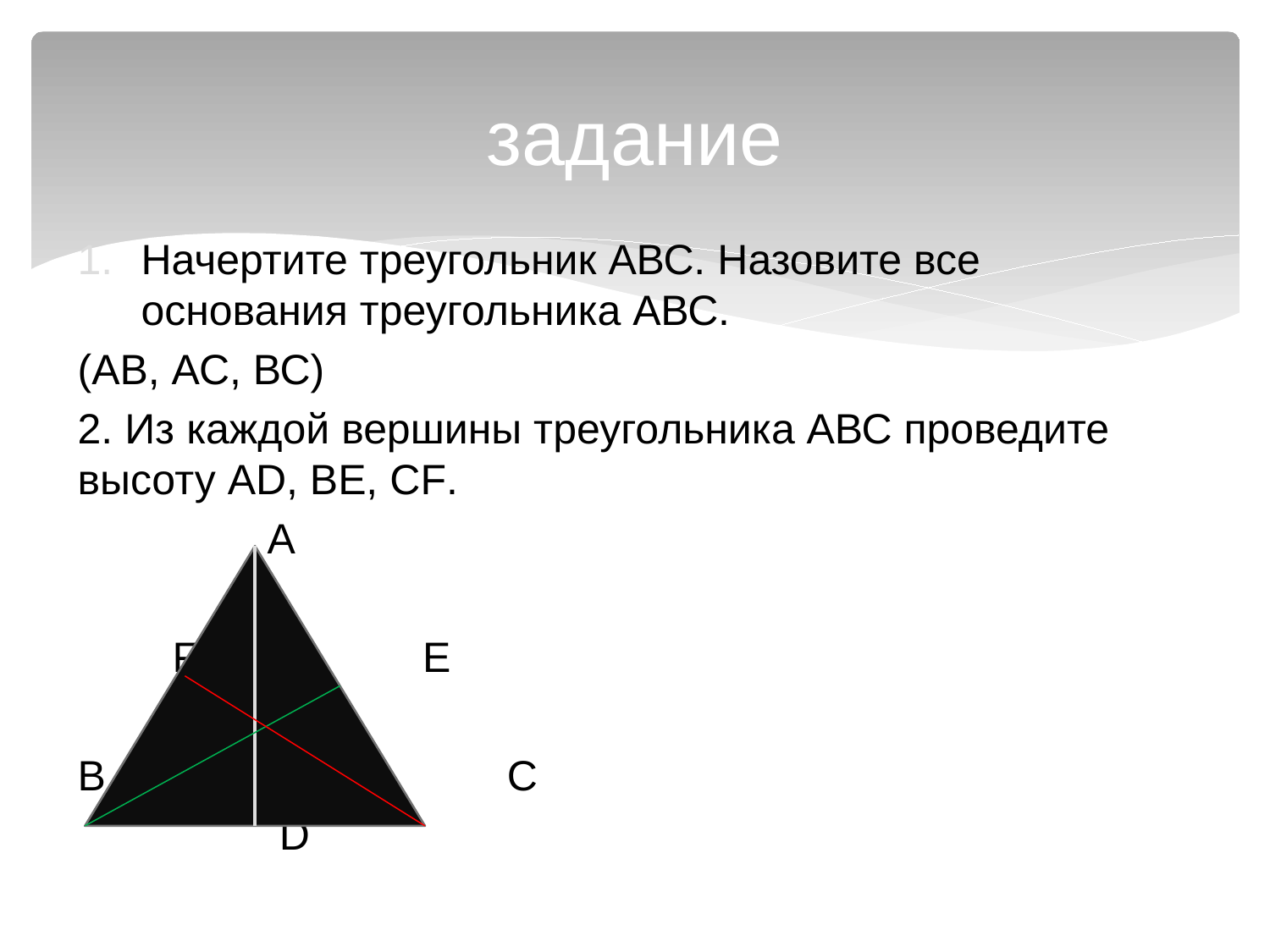

# задание
Начертите треугольник АВС. Назовите все основания треугольника АВС.
(АВ, АС, ВС)
2. Из каждой вершины треугольника АВС проведите высоту АD, ВЕ, СF.
                А

        F                   E

В                                  С
                 D